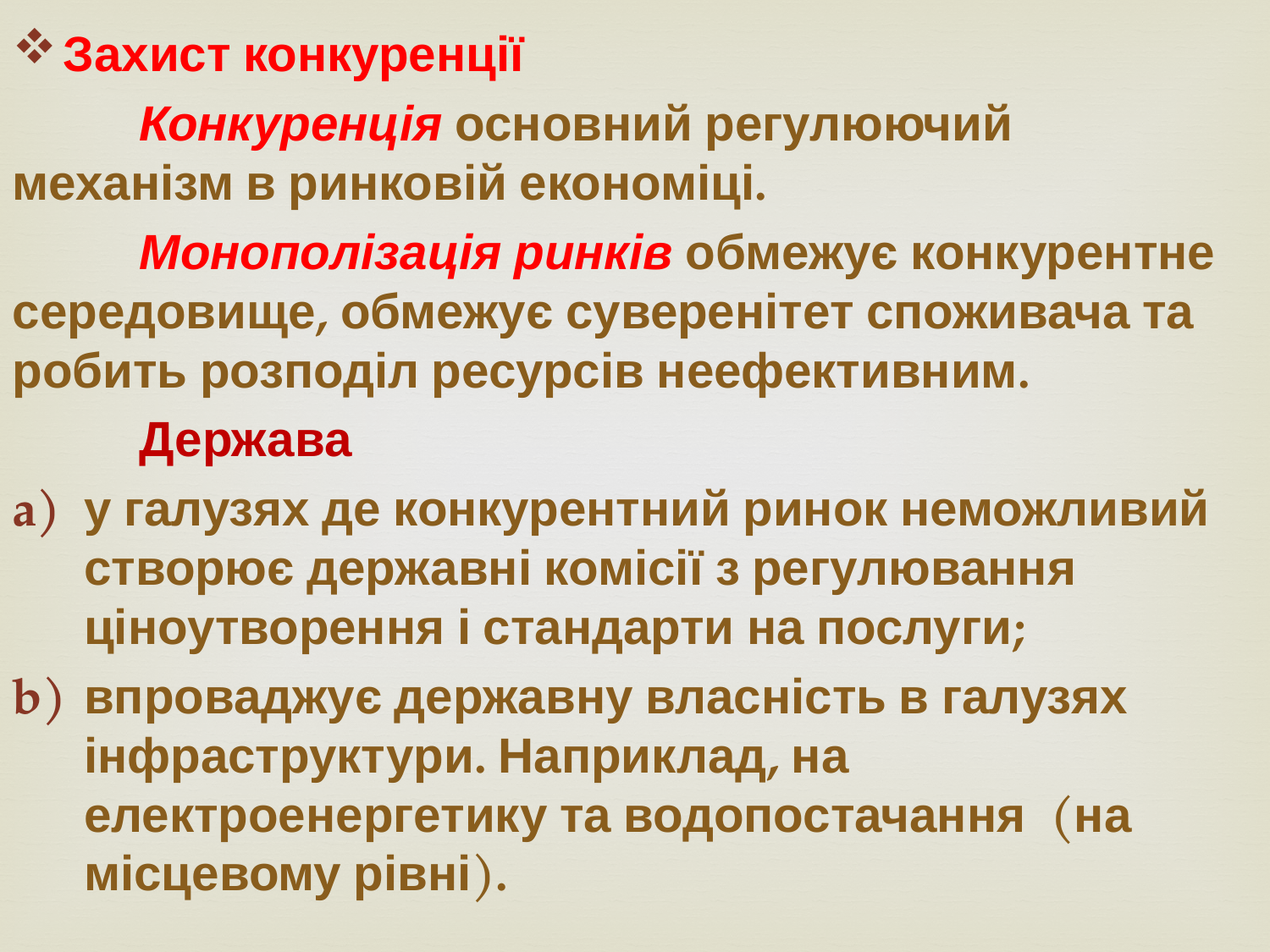

Захист конкуренції
	Конкуренція основний регулюючий механізм в ринковій економіці.
	Монополізація ринків обмежує конкурентне середовище, обмежує суверенітет споживача та робить розподіл ресурсів неефективним.
	Держава
у галузях де конкурентний ринок неможливий створює державні комісії з регулювання ціноутворення і стандарти на послуги;
впроваджує державну власність в галузях інфраструктури. Наприклад, на електроенергетику та водопостачання  (на місцевому рівні).